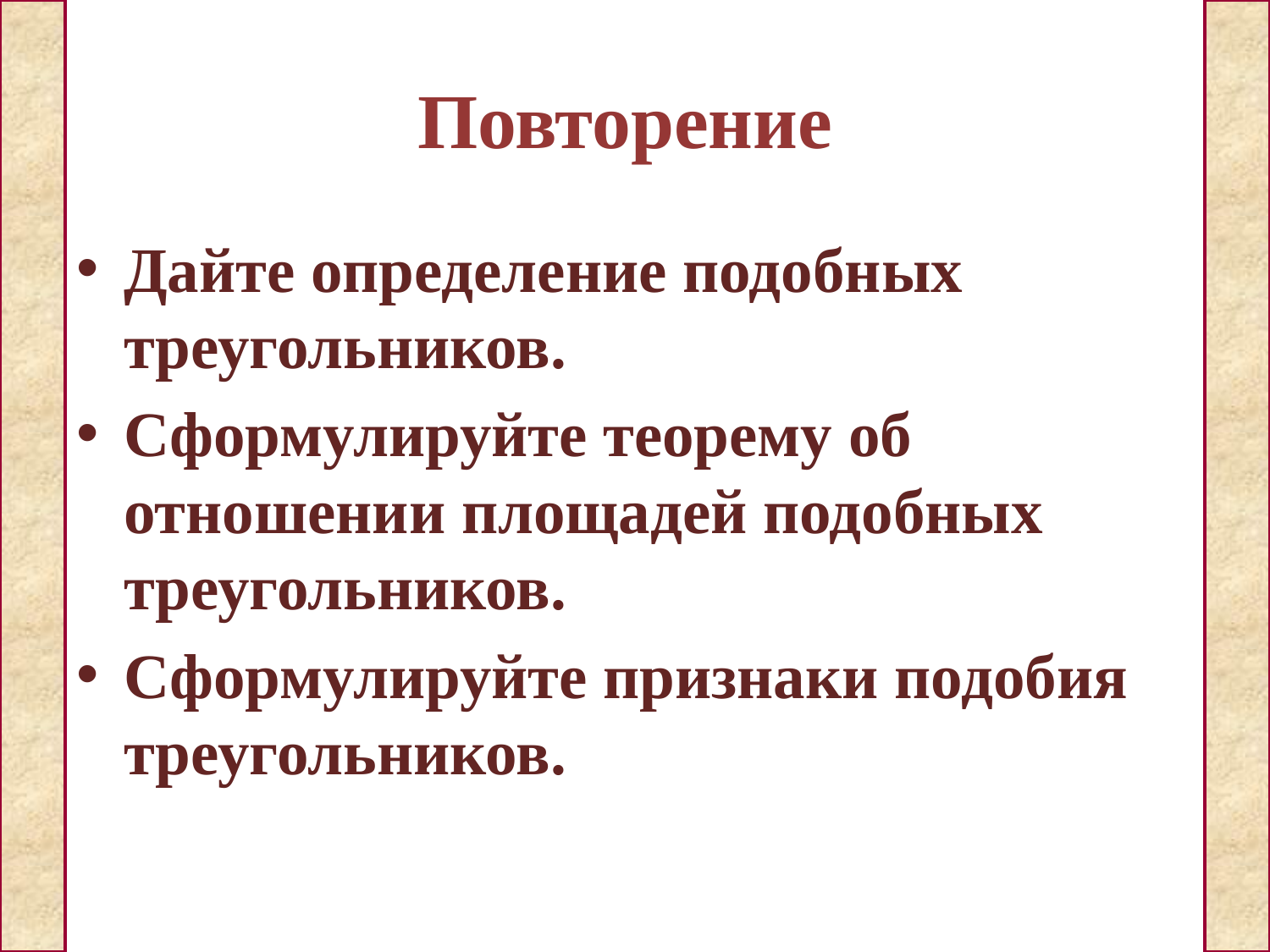

# Повторение
Дайте определение подобных треугольников.
Сформулируйте теорему об отношении площадей подобных треугольников.
Сформулируйте признаки подобия треугольников.